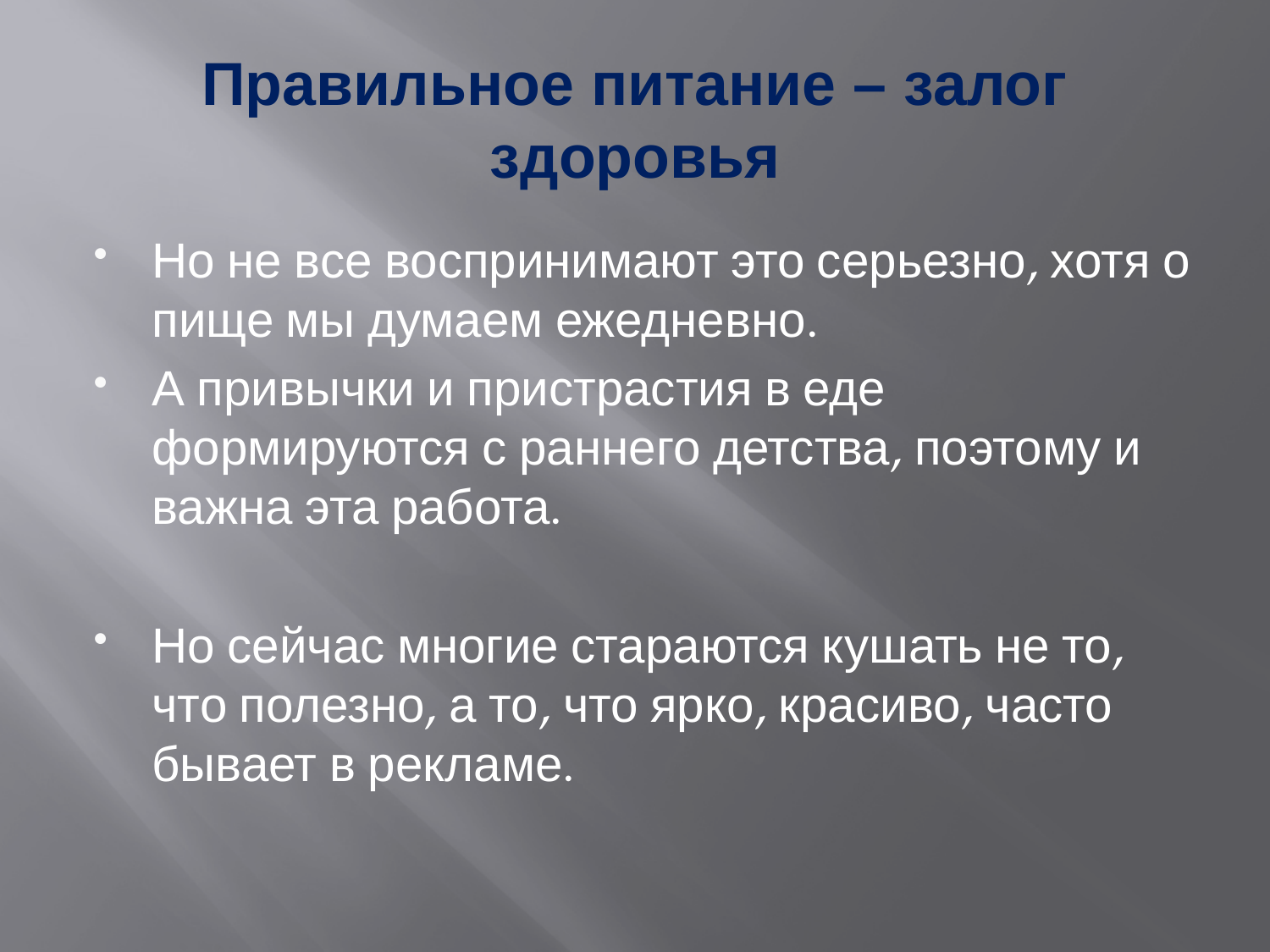

# Правильное питание – залог здоровья
Но не все воспринимают это серьезно, хотя о пище мы думаем ежедневно.
А привычки и пристрастия в еде формируются с раннего детства, поэтому и важна эта работа.

Но сейчас многие стараются кушать не то, что полезно, а то, что ярко, красиво, часто бывает в рекламе.